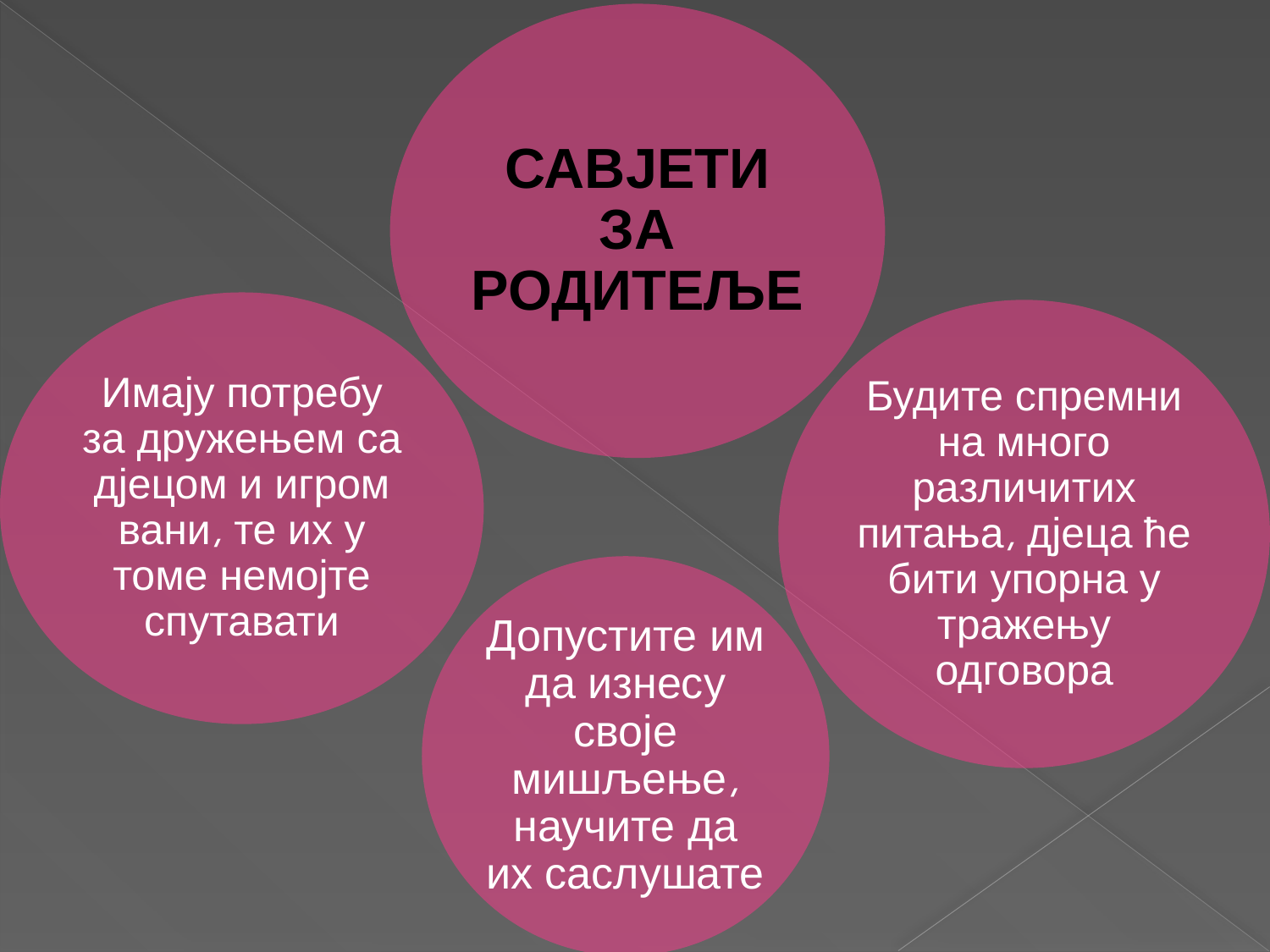

САВЈЕТИ ЗА РОДИТЕЉЕ
Имају потребу за дружењем са дјецом и игром вани, те их у томе немојте спутавати
Будите спремни на много различитих питања, дјеца ће бити упорна у тражењу одговора
Допустите им да изнесу своје мишљење, научите да их саслушате
#